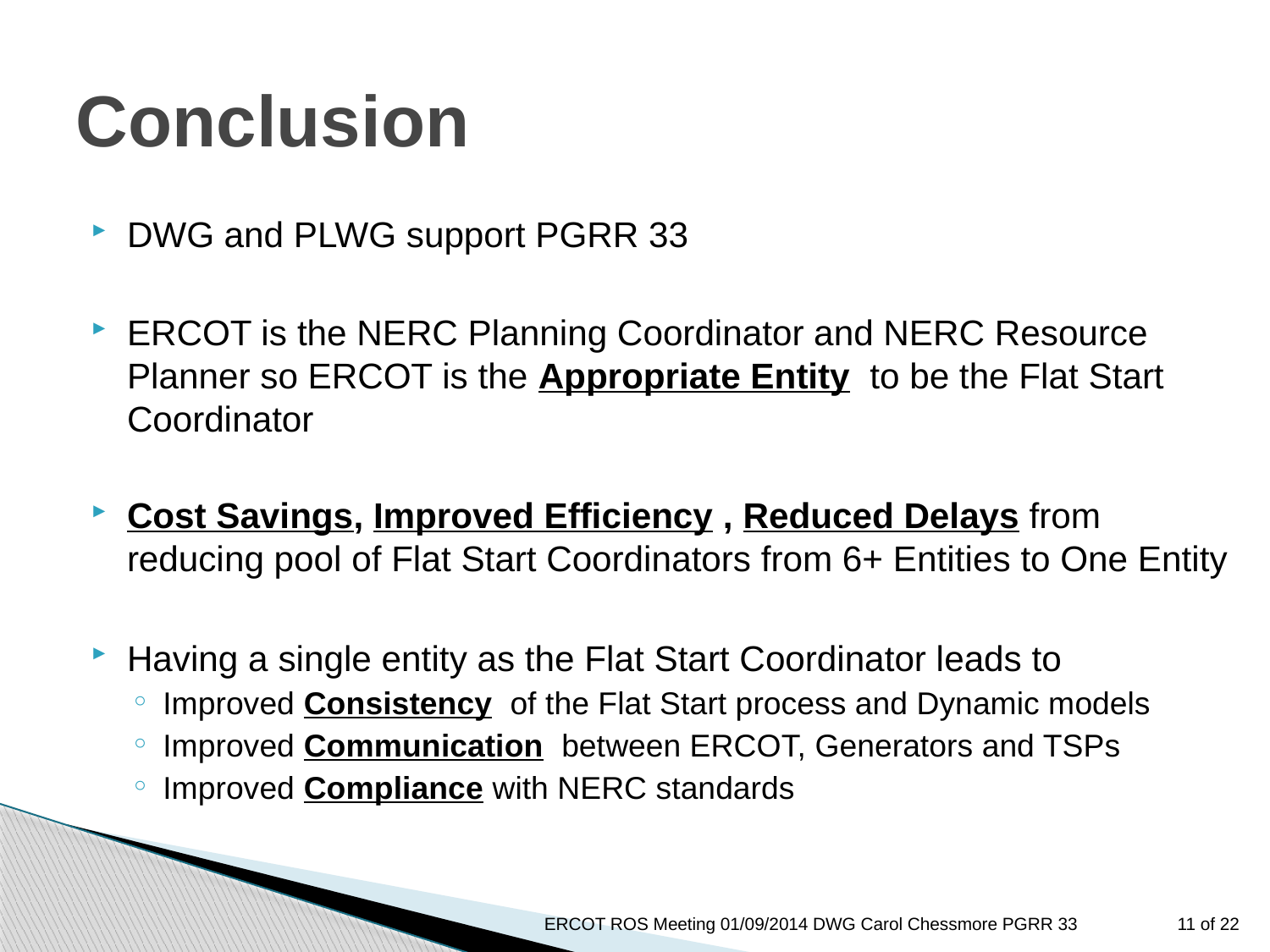

# Conclusion
DWG and PLWG support PGRR 33

ERCOT is the NERC Planning Coordinator and NERC Resource Planner so ERCOT is the Appropriate Entity  to be the Flat Start Coordinator

Cost Savings, Improved Efficiency , Reduced Delays from reducing pool of Flat Start Coordinators from 6+ Entities to One Entity

Having a single entity as the Flat Start Coordinator leads to
Improved Consistency  of the Flat Start process and Dynamic models
Improved Communication  between ERCOT, Generators and TSPs
Improved Compliance with NERC standards

ERCOT ROS Meeting 01/09/2014 DWG Carol Chessmore PGRR 33
11 of 22